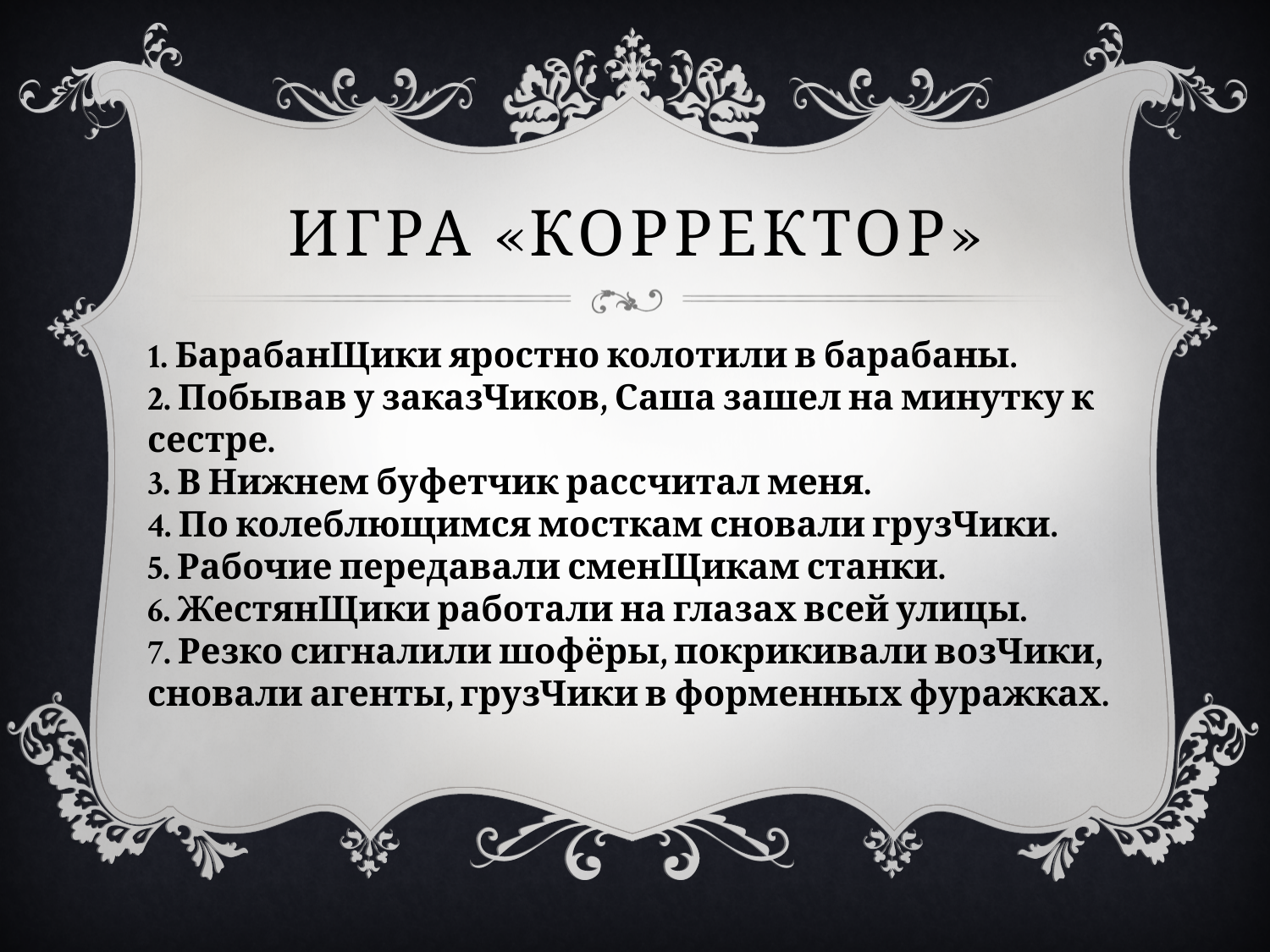

# Игра «корректор»
1. БарабанЩики яростно колотили в барабаны.
2. Побывав у заказЧиков, Саша зашел на минутку к сестре.
3. В Нижнем буфетчик рассчитал меня.
4. По колеблющимся мосткам сновали грузЧики.
5. Рабочие передавали сменЩикам станки.
6. ЖестянЩики работали на глазах всей улицы.
7. Резко сигналили шофёры, покрикивали возЧики, сновали агенты, грузЧики в форменных фуражках.